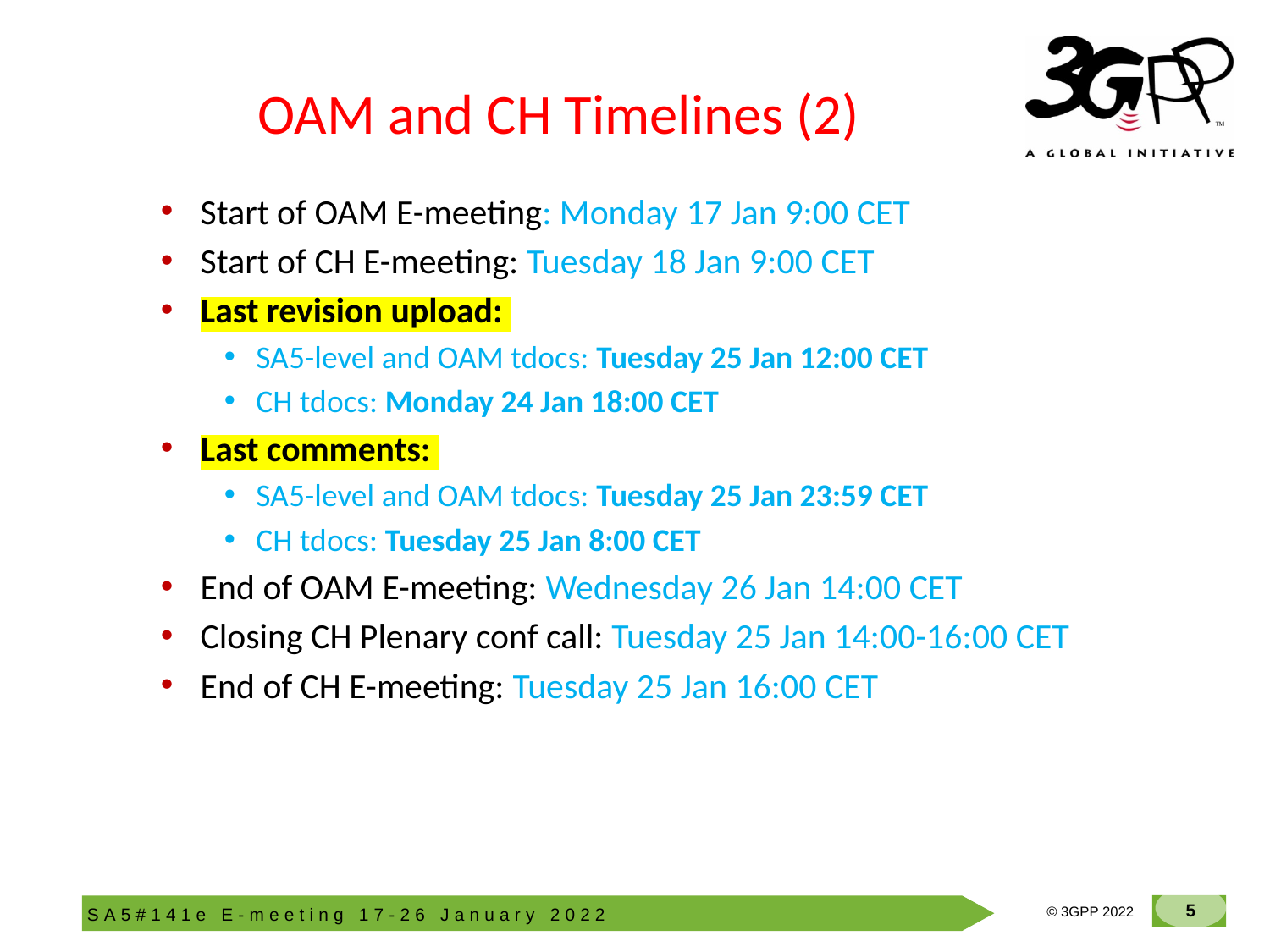

# OAM and CH Timelines (2)
Start of OAM E-meeting: Monday 17 Jan 9:00 CET
Start of CH E-meeting: Tuesday 18 Jan 9:00 CET
Last revision upload:
SA5-level and OAM tdocs: Tuesday 25 Jan 12:00 CET
CH tdocs: Monday 24 Jan 18:00 CET
Last comments:
SA5-level and OAM tdocs: Tuesday 25 Jan 23:59 CET
CH tdocs: Tuesday 25 Jan 8:00 CET
End of OAM E-meeting: Wednesday 26 Jan 14:00 CET
Closing CH Plenary conf call: Tuesday 25 Jan 14:00-16:00 CET
End of CH E-meeting: Tuesday 25 Jan 16:00 CET